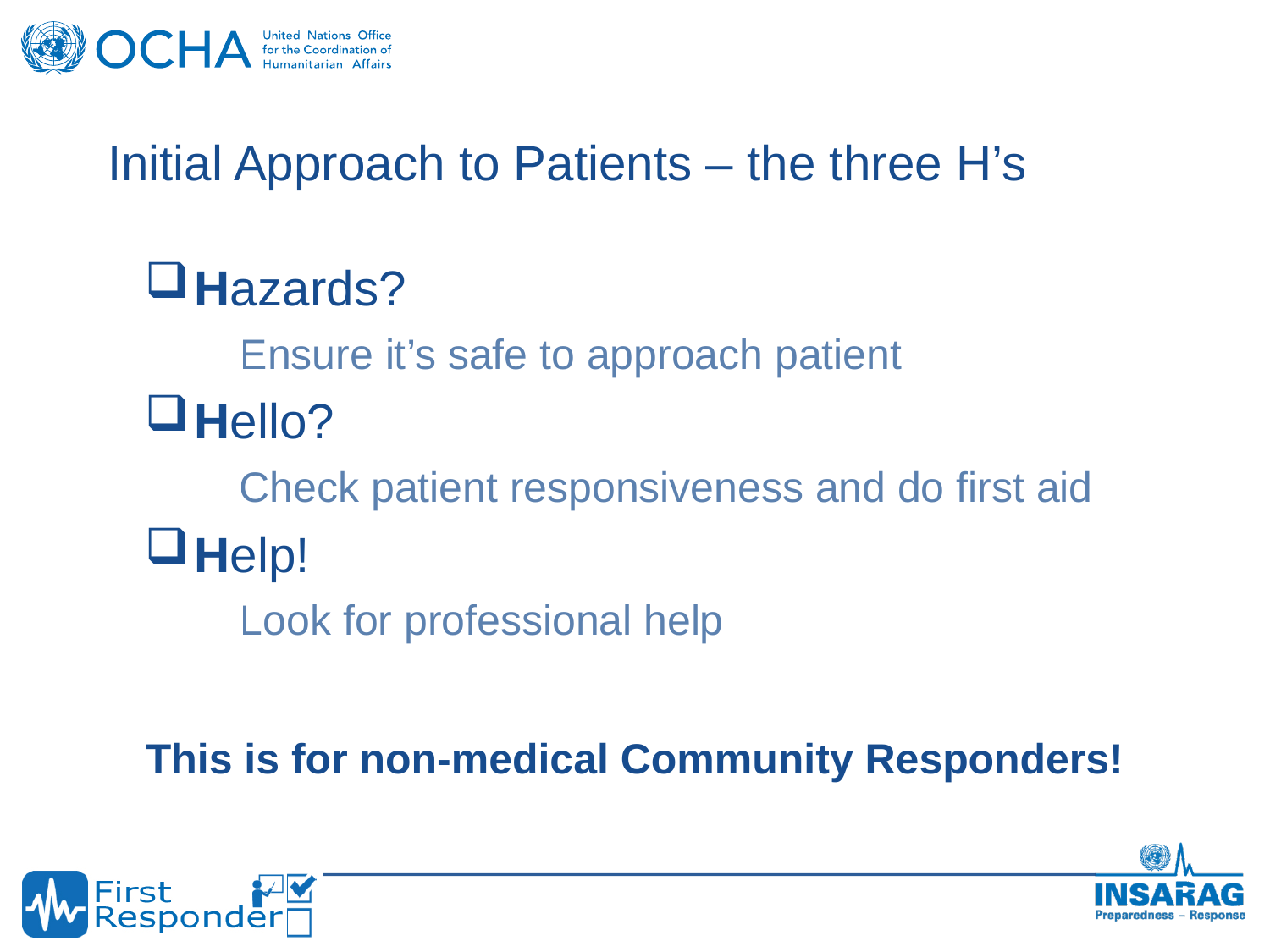

Initial Approach to Patients – the three H’s
Hazards?
	Ensure it’s safe to approach patient
Hello?
	Check patient responsiveness and do first aid
Help!
	Look for professional help
This is for non-medical Community Responders!